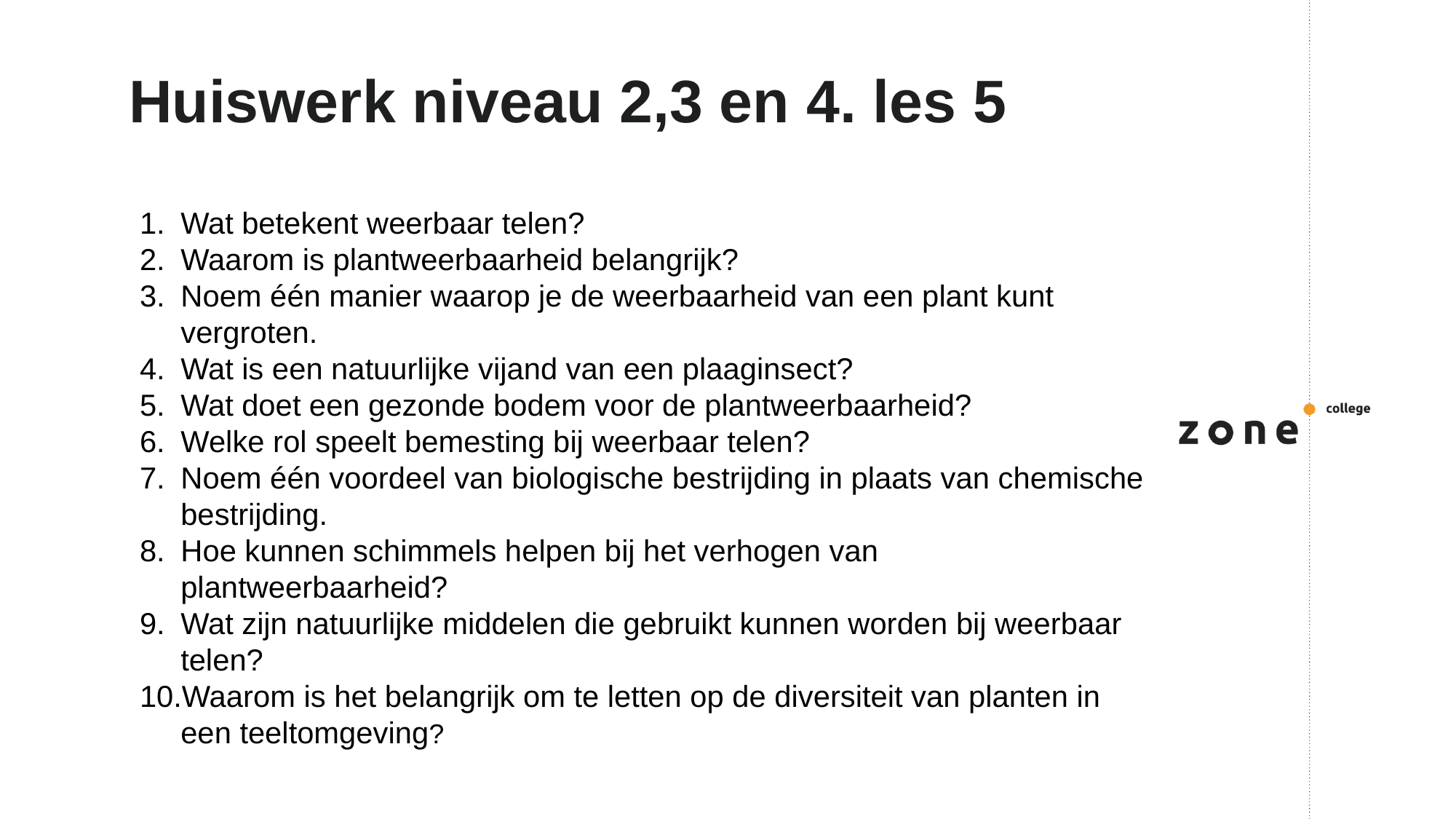

# Huiswerk niveau 2,3 en 4. les 5

Wat betekent weerbaar telen?
Waarom is plantweerbaarheid belangrijk?
Noem één manier waarop je de weerbaarheid van een plant kunt vergroten.
Wat is een natuurlijke vijand van een plaaginsect?
Wat doet een gezonde bodem voor de plantweerbaarheid?
Welke rol speelt bemesting bij weerbaar telen?
Noem één voordeel van biologische bestrijding in plaats van chemische bestrijding.
Hoe kunnen schimmels helpen bij het verhogen van plantweerbaarheid?
Wat zijn natuurlijke middelen die gebruikt kunnen worden bij weerbaar telen?
Waarom is het belangrijk om te letten op de diversiteit van planten in een teeltomgeving?